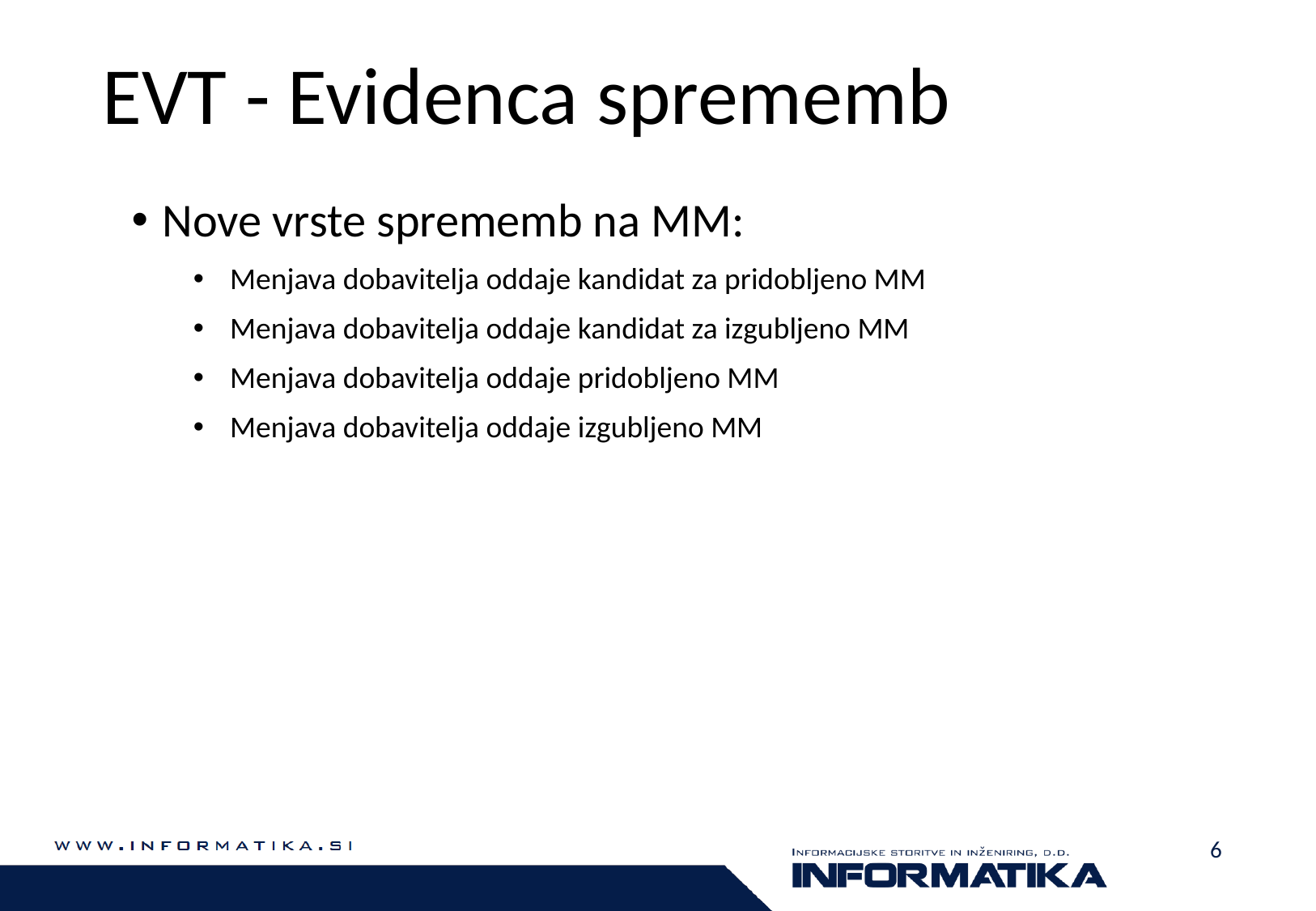

# EVT - Evidenca sprememb
Nove vrste sprememb na MM:
Menjava dobavitelja oddaje kandidat za pridobljeno MM
Menjava dobavitelja oddaje kandidat za izgubljeno MM
Menjava dobavitelja oddaje pridobljeno MM
Menjava dobavitelja oddaje izgubljeno MM